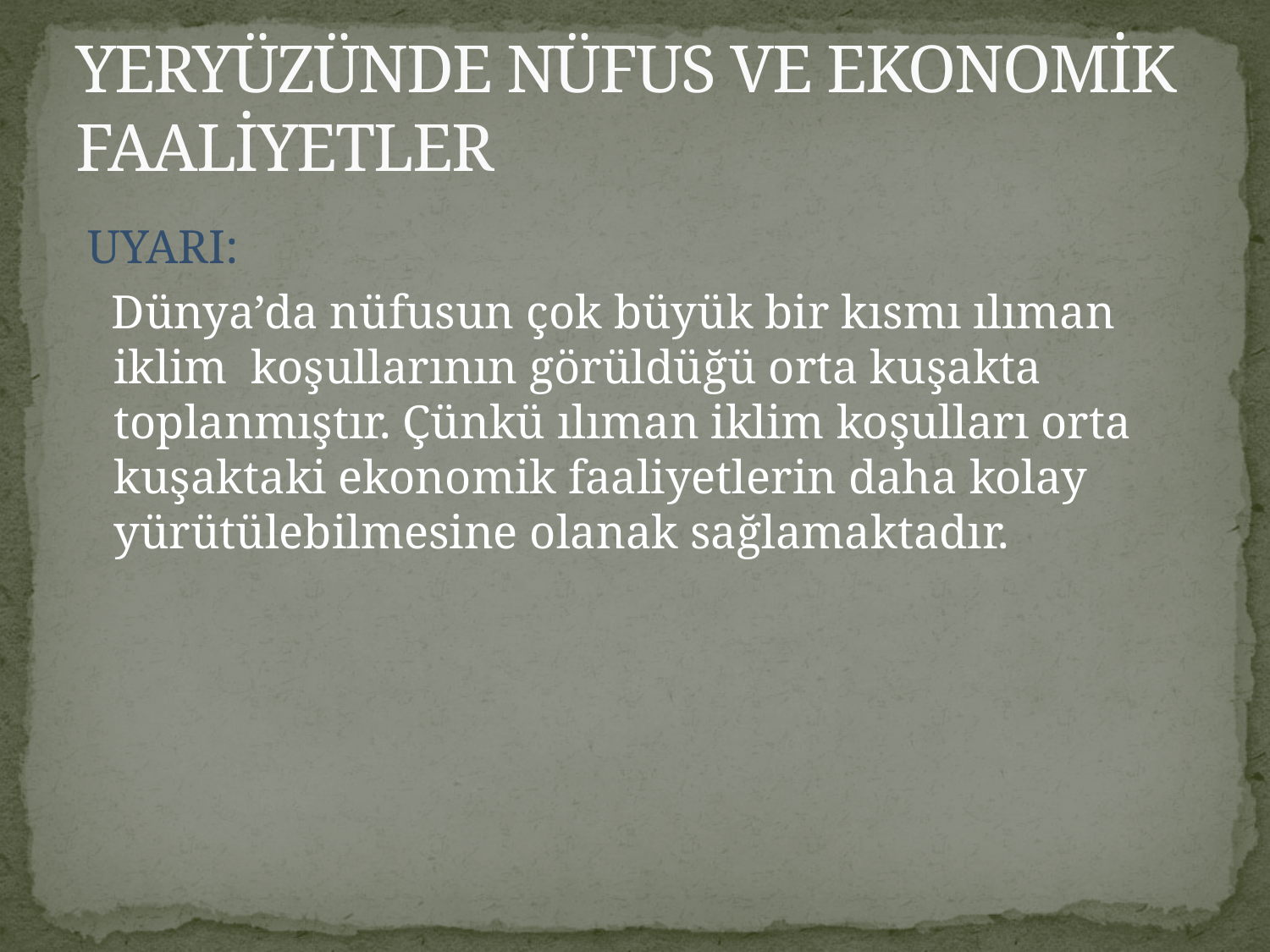

# YERYÜZÜNDE NÜFUS VE EKONOMİK FAALİYETLER
 UYARI:
   Dünya’da nüfusun çok büyük bir kısmı ılıman iklim  koşullarının görüldüğü orta kuşakta toplanmıştır. Çünkü ılıman iklim koşulları orta kuşaktaki ekonomik faaliyetlerin daha kolay yürütülebilmesine olanak sağlamaktadır.